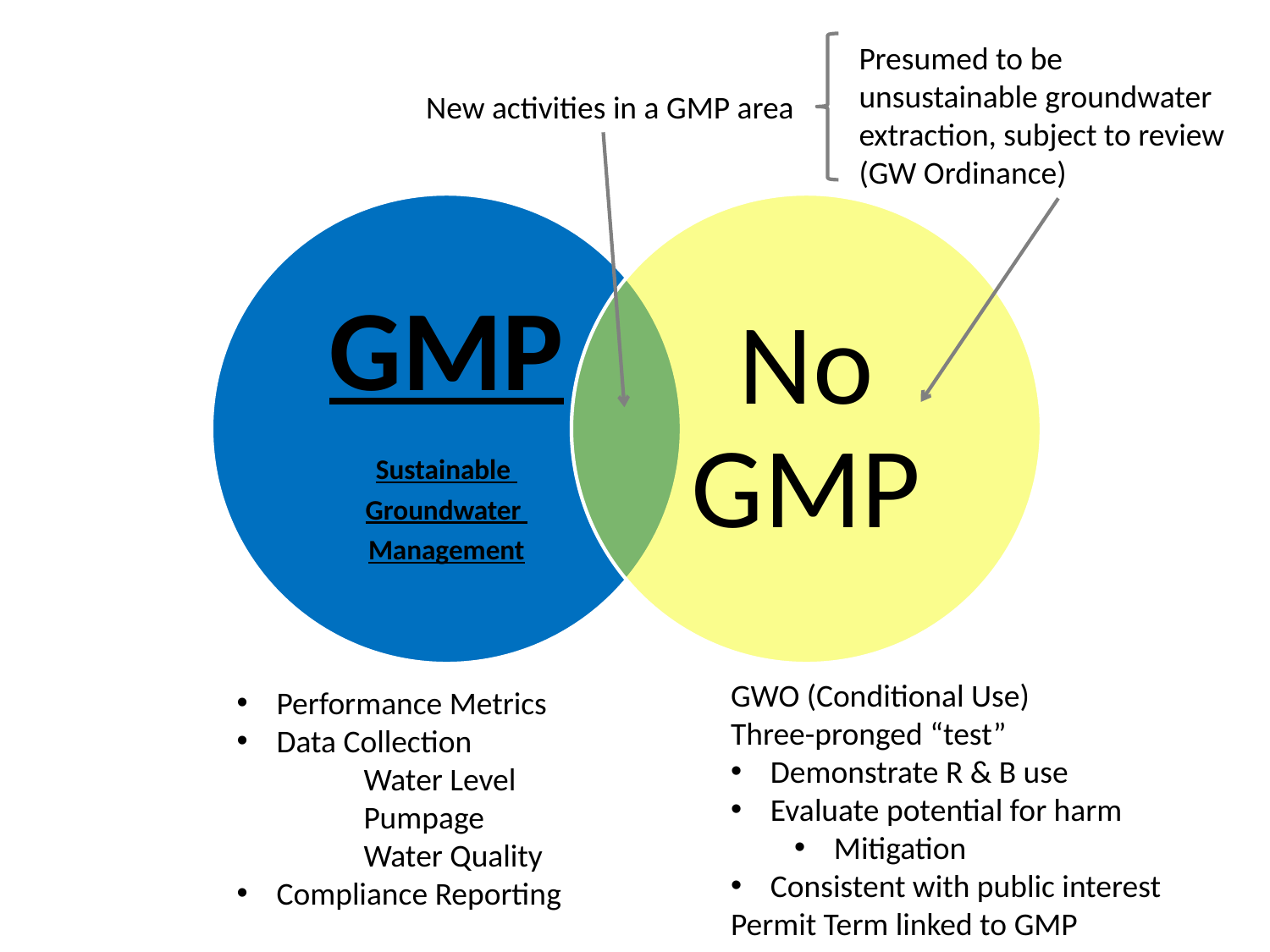

Presumed to be unsustainable groundwater extraction, subject to review (GW Ordinance)

New activities in a GMP area
GMP
Sustainable
Groundwater
Management
No GMP
GWO (Conditional Use)
Three-pronged “test”
Demonstrate R & B use
Evaluate potential for harm
Mitigation
Consistent with public interest
Permit Term linked to GMP
Performance Metrics
Data Collection
	Water Level
	Pumpage
	Water Quality
Compliance Reporting